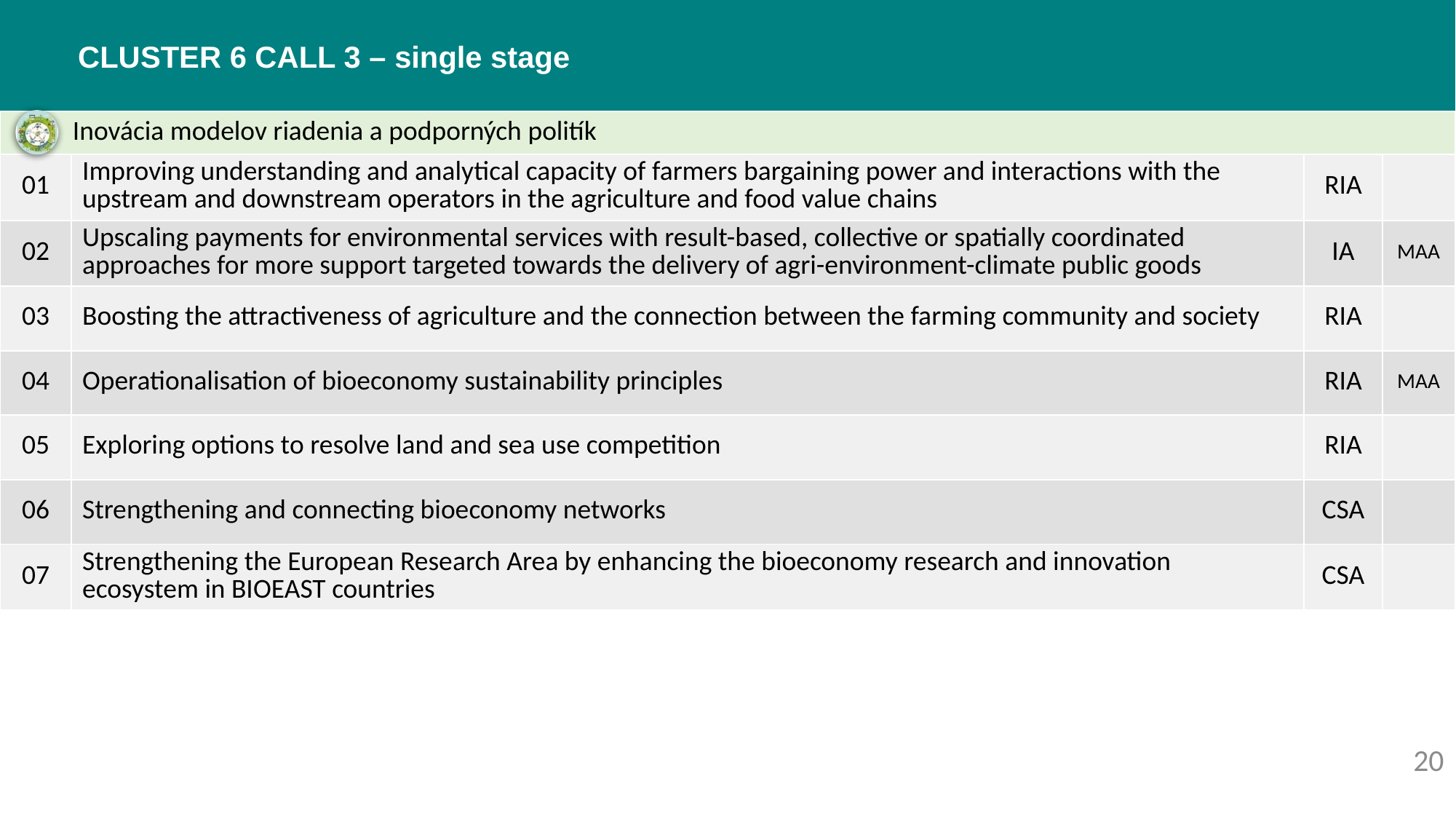

# Cluster 6 Call 3 – single stage

| Inovácia modelov riadenia a podporných politík |  |  |  |
| --- | --- | --- | --- |
| 01 | Improving understanding and analytical capacity of farmers bargaining power and interactions with the upstream and downstream operators in the agriculture and food value chains | RIA |  |
| 02 | Upscaling payments for environmental services with result-based, collective or spatially coordinated approaches for more support targeted towards the delivery of agri-environment-climate public goods | IA | MAA |
| 03 | Boosting the attractiveness of agriculture and the connection between the farming community and society | RIA |  |
| 04 | Operationalisation of bioeconomy sustainability principles | RIA | MAA |
| 05 | Exploring options to resolve land and sea use competition | RIA |  |
| 06 | Strengthening and connecting bioeconomy networks | CSA |  |
| 07 | Strengthening the European Research Area by enhancing the bioeconomy research and innovation ecosystem in BIOEAST countries | CSA |  |
20